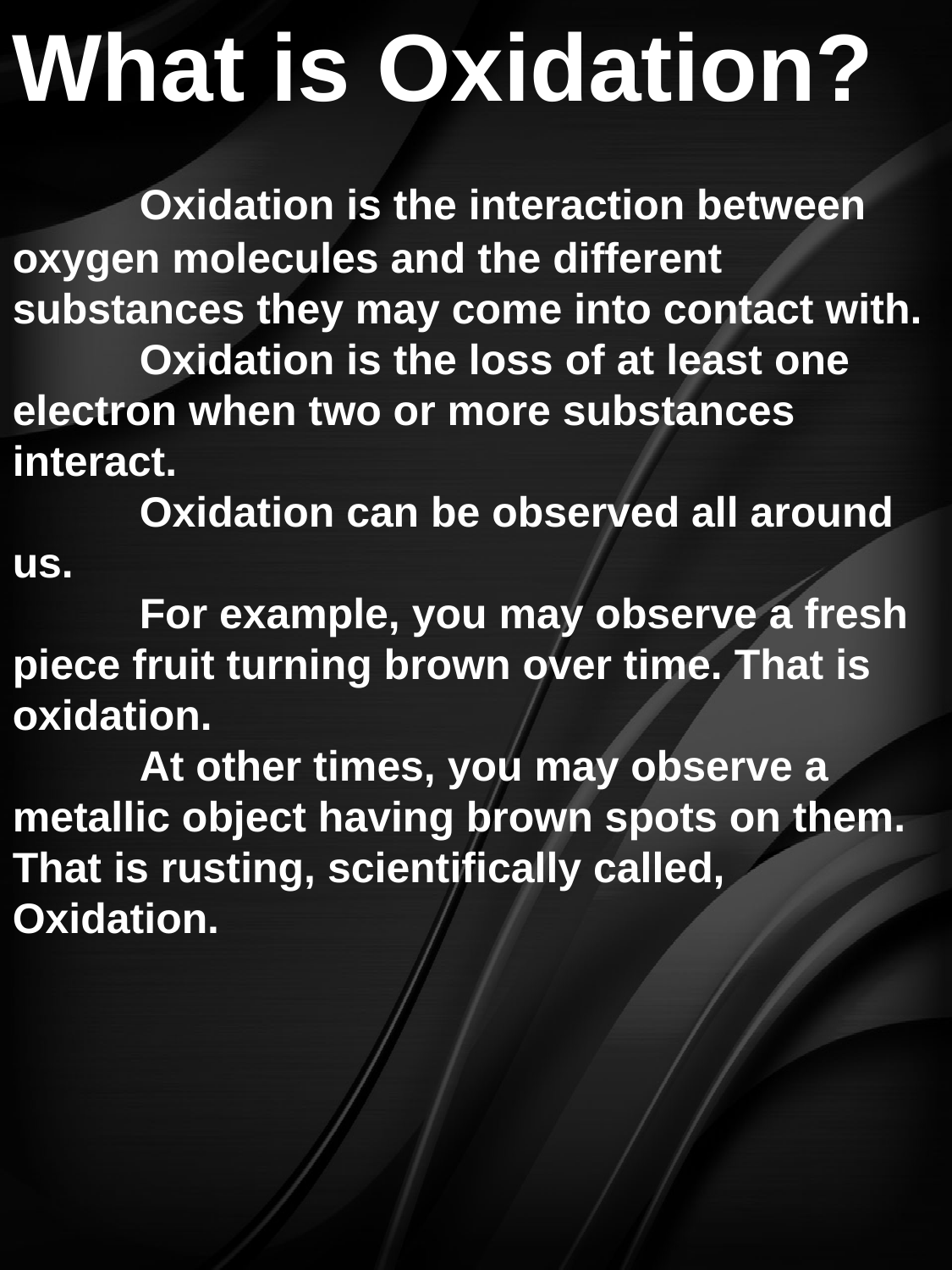

What is Oxidation?

	Oxidation is the interaction between oxygen molecules and the different substances they may come into contact with.
	Oxidation is the loss of at least one electron when two or more substances interact.
	Oxidation can be observed all around us.
	For example, you may observe a fresh piece fruit turning brown over time. That is oxidation.
	At other times, you may observe a metallic object having brown spots on them. That is rusting, scientifically called, Oxidation.